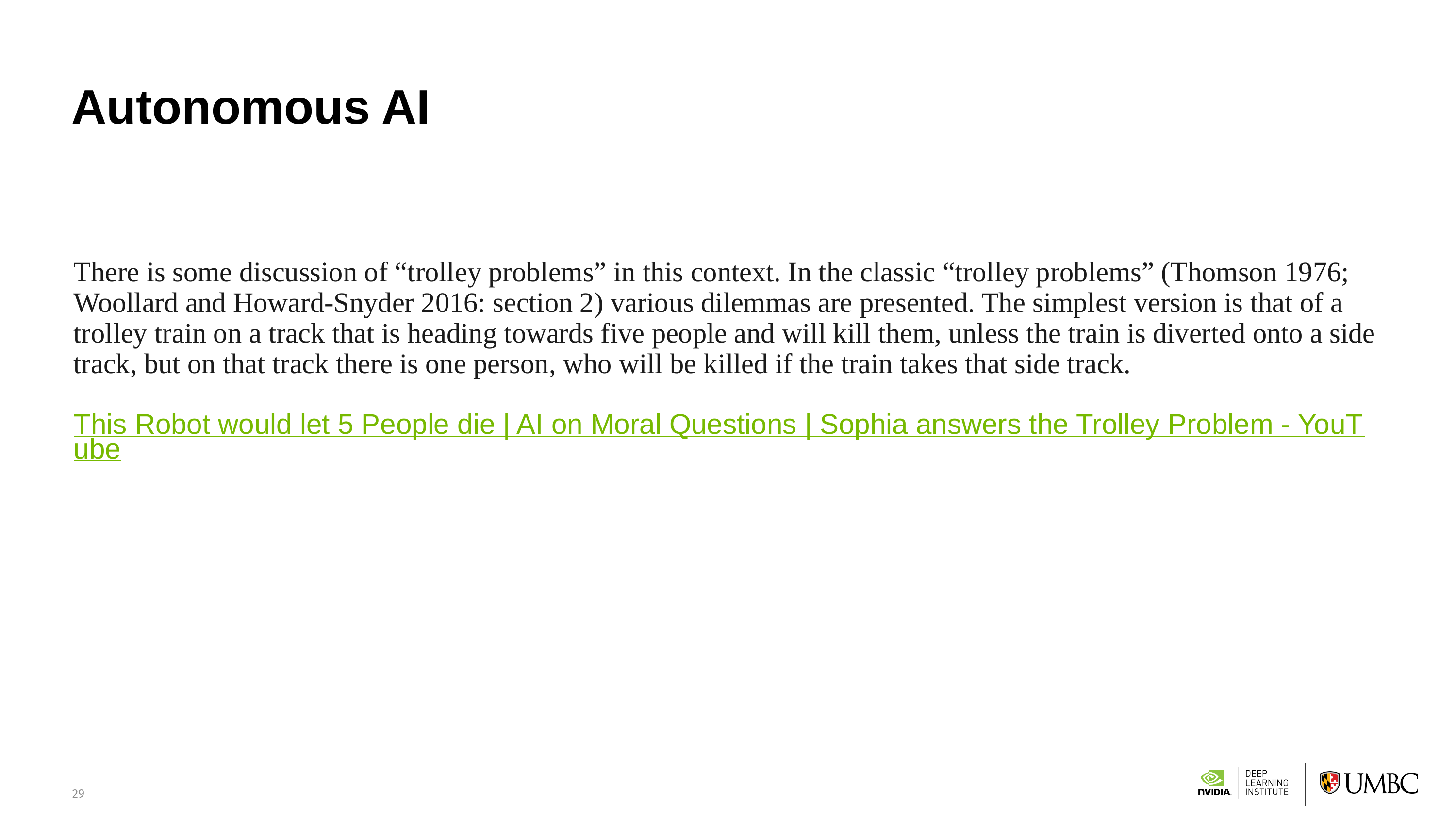

# Autonomous AI
There is some discussion of “trolley problems” in this context. In the classic “trolley problems” (Thomson 1976; Woollard and Howard-Snyder 2016: section 2) various dilemmas are presented. The simplest version is that of a trolley train on a track that is heading towards five people and will kill them, unless the train is diverted onto a side track, but on that track there is one person, who will be killed if the train takes that side track.
This Robot would let 5 People die | AI on Moral Questions | Sophia answers the Trolley Problem - YouTube